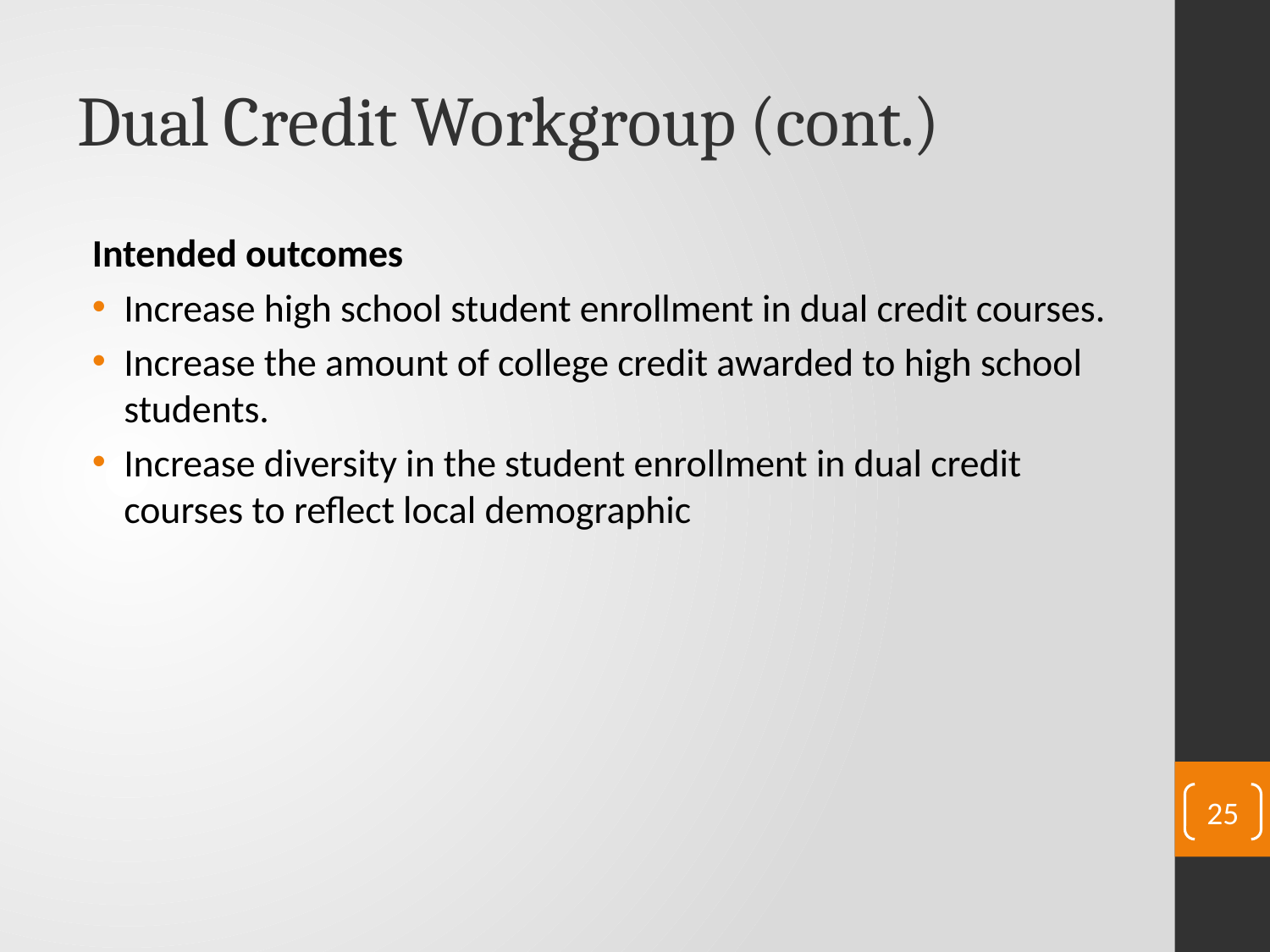

# Dual Credit Workgroup (cont.)
Intended outcomes
Increase high school student enrollment in dual credit courses.
Increase the amount of college credit awarded to high school students.
Increase diversity in the student enrollment in dual credit courses to reflect local demographic

25